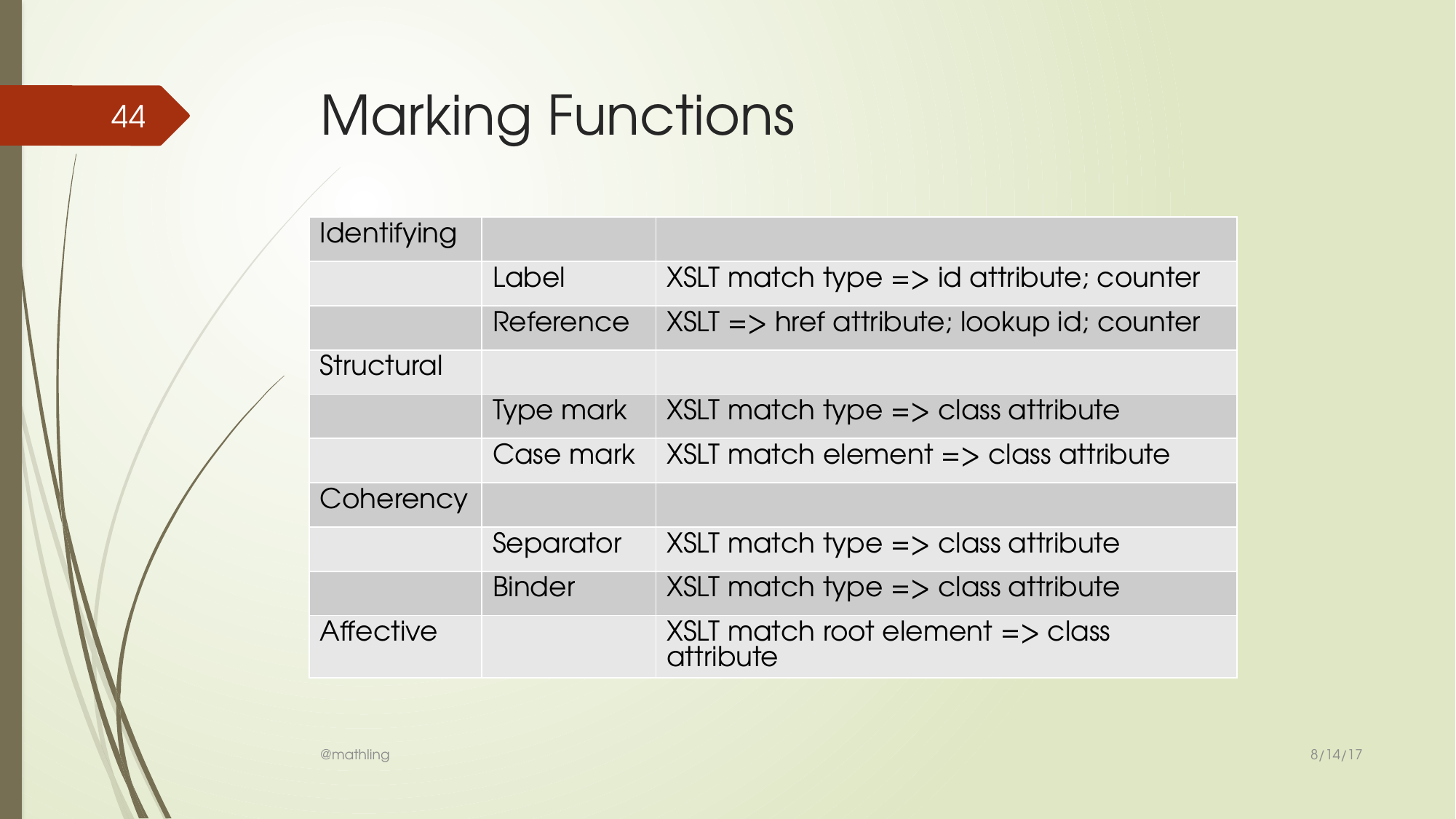

# Marking Functions
44
| Identifying |  |  |
| --- | --- | --- |
|  | Label | XSLT match type => id attribute; counter |
|  | Reference | XSLT => href attribute; lookup id; counter |
| Structural |  |  |
|  | Type mark | XSLT match type => class attribute |
|  | Case mark | XSLT match element => class attribute |
| Coherency |  |  |
|  | Separator | XSLT match type => class attribute |
|  | Binder | XSLT match type => class attribute |
| Affective |  | XSLT match root element => class attribute |
8/14/17
@mathling